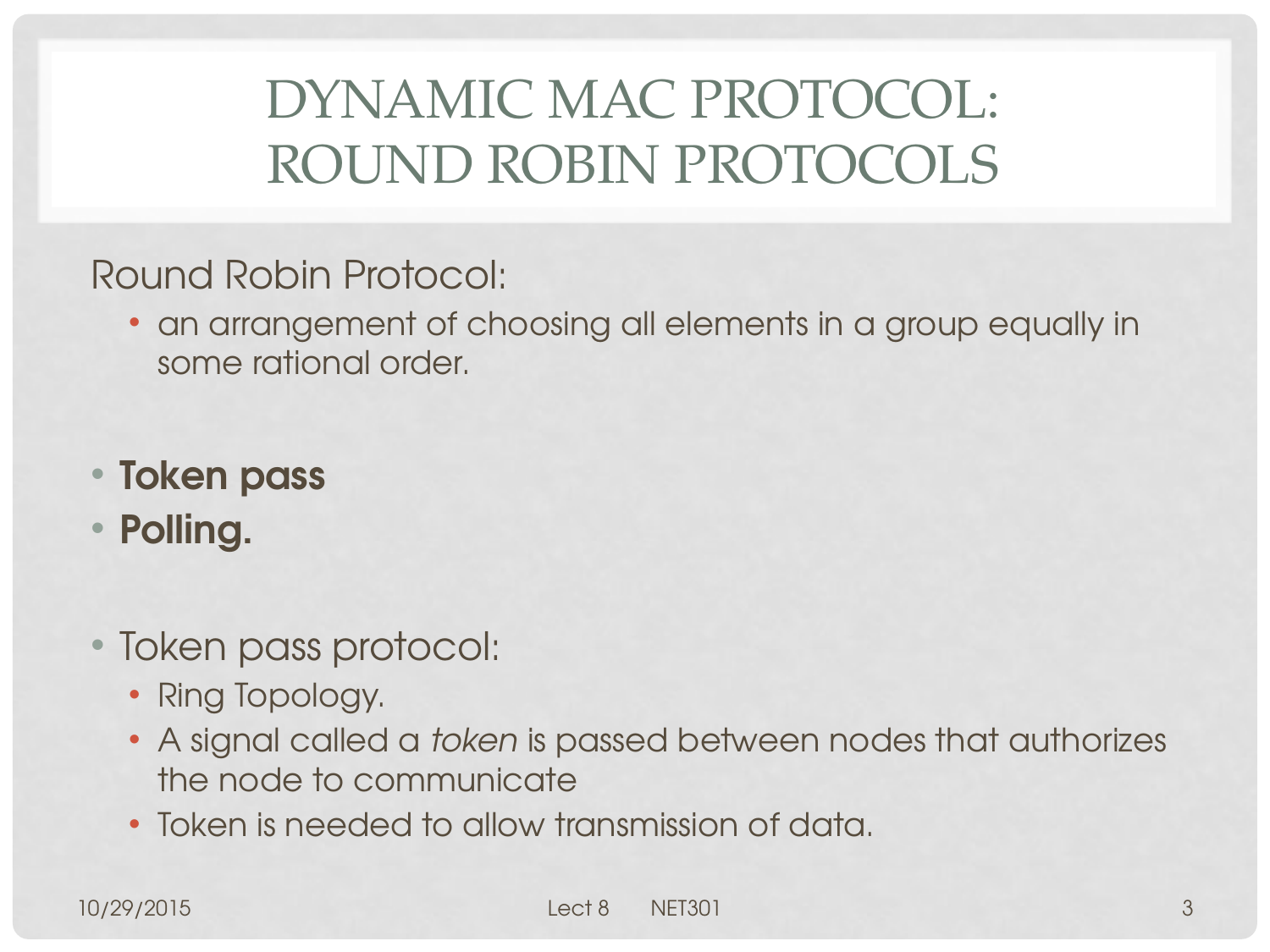

# Dynamic mac protocol: Round Robin Protocols
Round Robin Protocol:
an arrangement of choosing all elements in a group equally in some rational order.

Token pass
Polling.

Token pass protocol:
Ring Topology.
A signal called a token is passed between nodes that authorizes the node to communicate
Token is needed to allow transmission of data.

10/29/2015
Lect 8       NET301
3